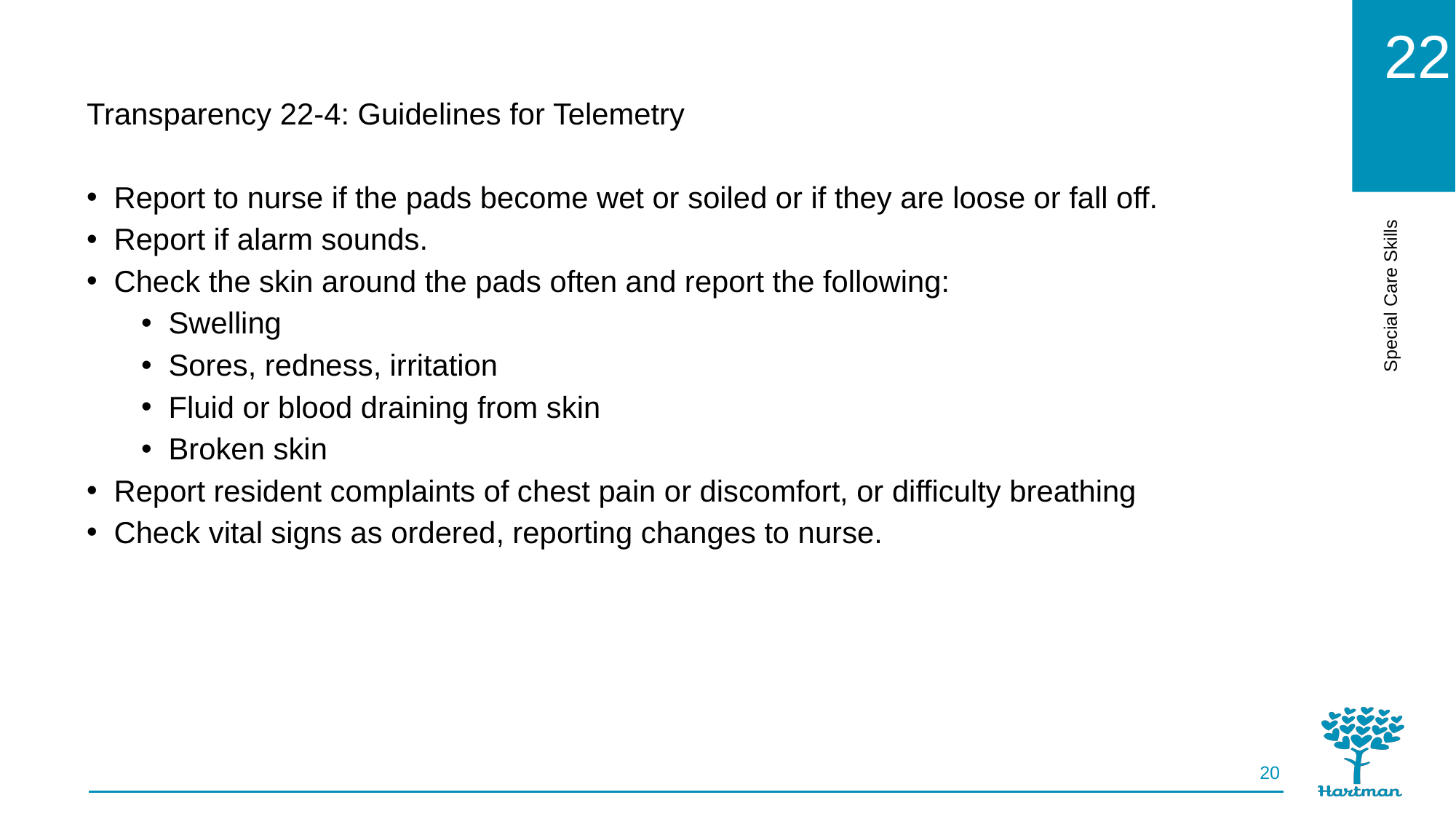

Transparency 22-4: Guidelines for Telemetry

Report to nurse if the pads become wet or soiled or if they are loose or fall off.
Report if alarm sounds.
Check the skin around the pads often and report the following:
Swelling
Sores, redness, irritation
Fluid or blood draining from skin
Broken skin
Report resident complaints of chest pain or discomfort, or difficulty breathing
Check vital signs as ordered, reporting changes to nurse.

20